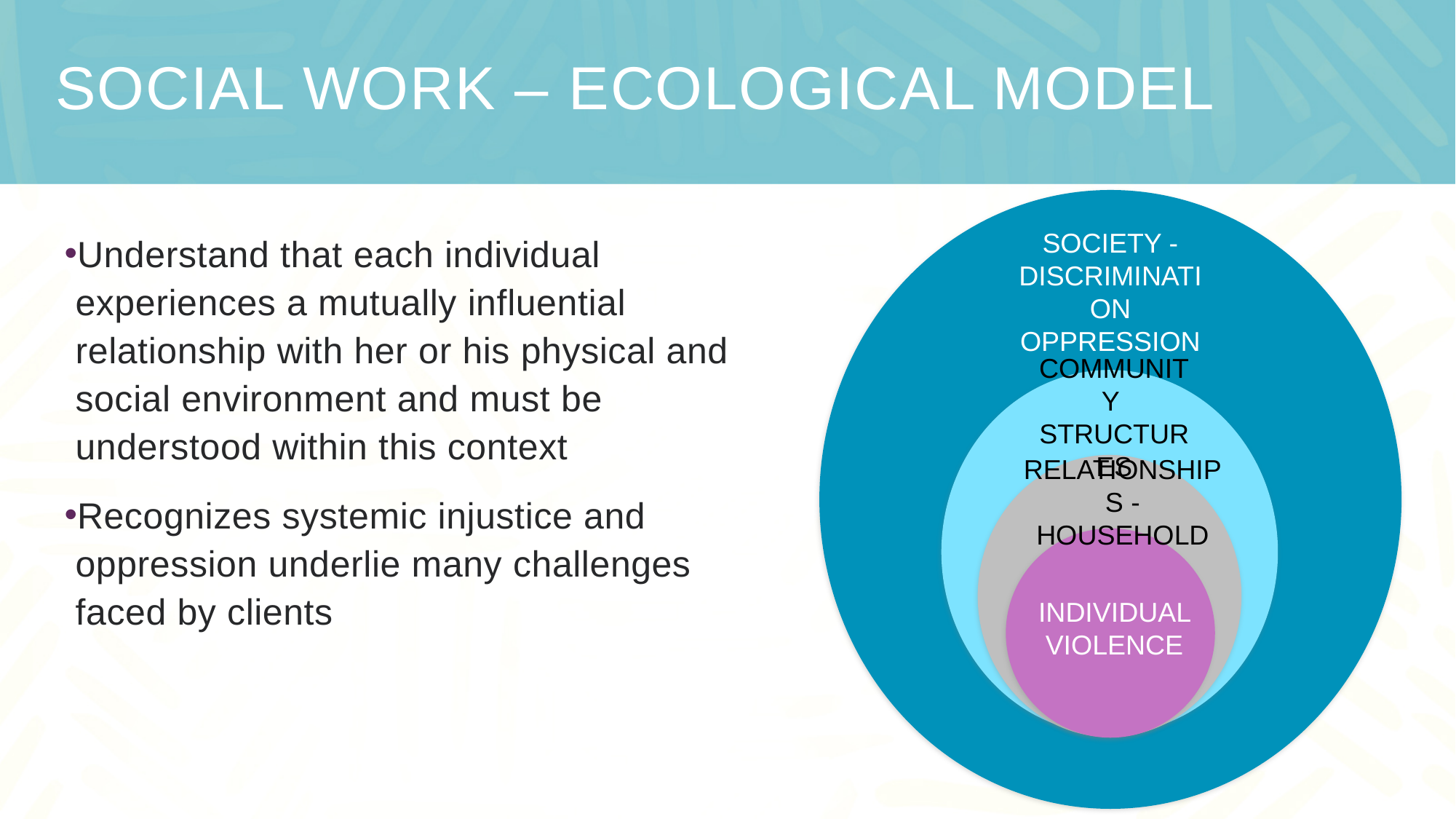

# Social Work – ecological model

Understand that each individual experiences a mutually influential relationship with her or his physical and social environment and must be understood within this context
Recognizes systemic injustice and oppression underlie many challenges faced by clients
Society - Discrimination
Oppression

Community  STRUCTURES

Relationships - household

Individual violence